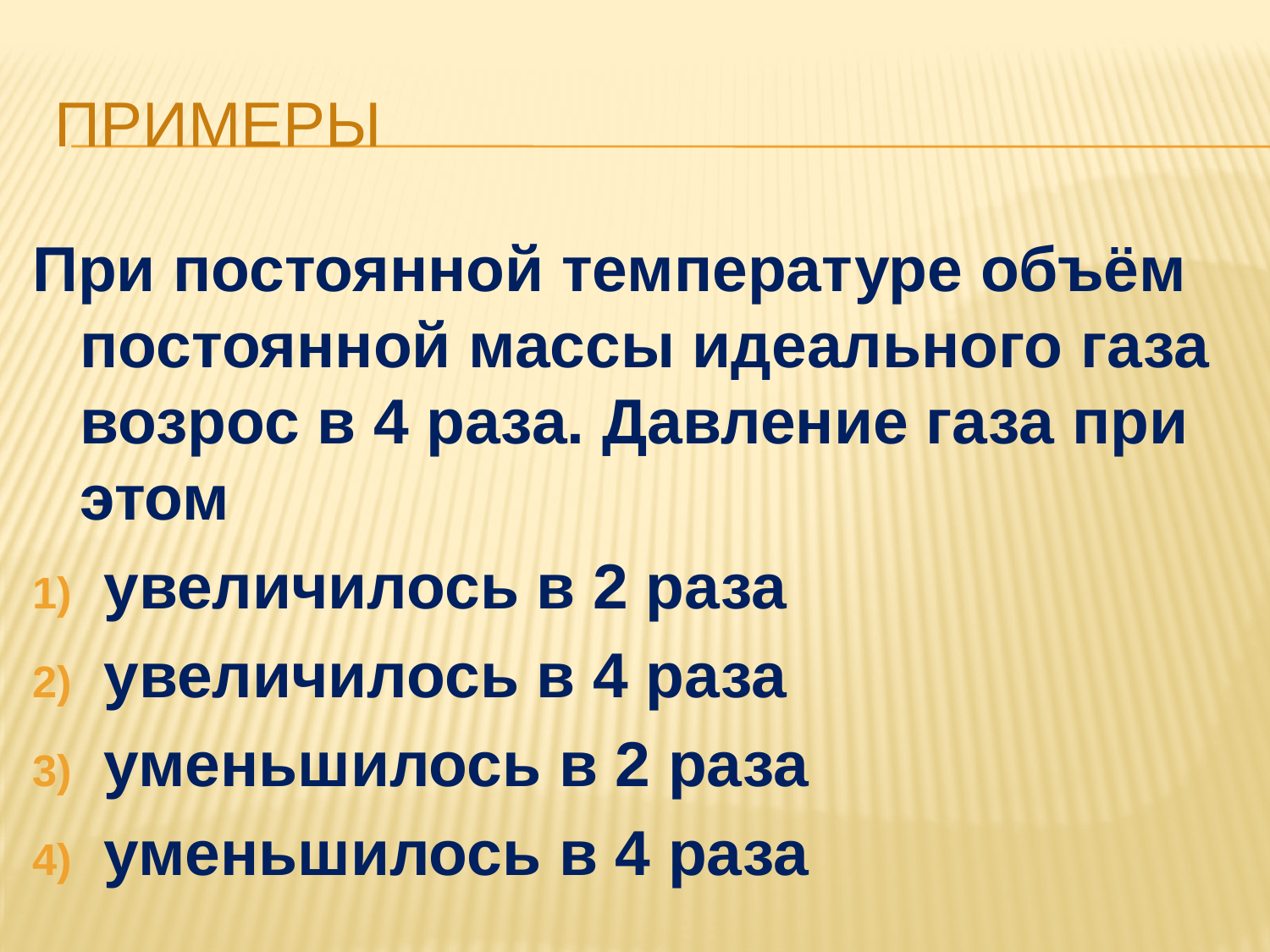

# ПРИМЕРЫ
При постоянной температуре объём постоянной массы идеального газа возрос в 4 раза. Давление газа при этом
увеличилось в 2 раза
увеличилось в 4 раза
уменьшилось в 2 раза
уменьшилось в 4 раза